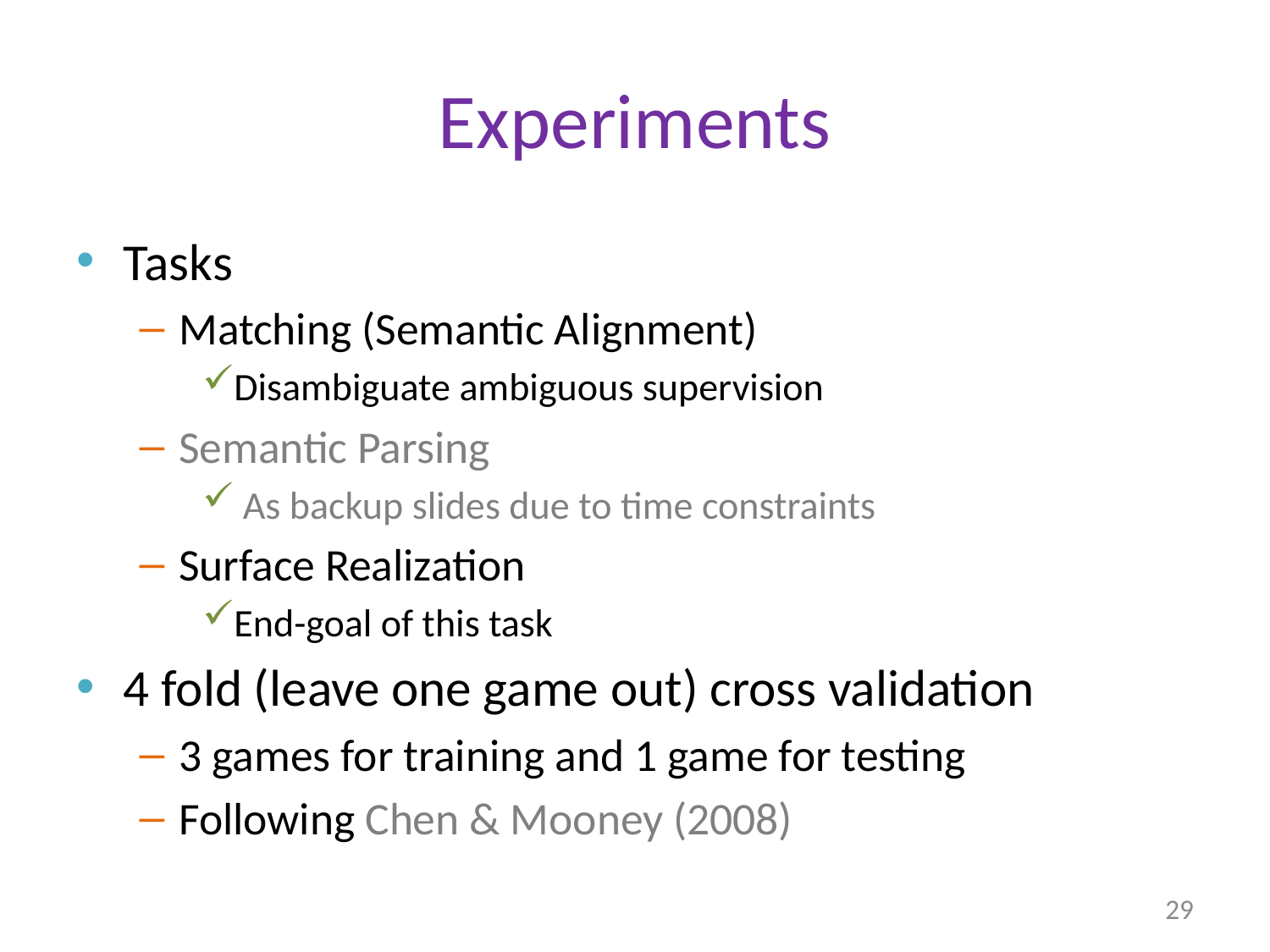

# Experiments
Tasks
Matching (Semantic Alignment)
Disambiguate ambiguous supervision
Semantic Parsing
 As backup slides due to time constraints
Surface Realization
End-goal of this task
4 fold (leave one game out) cross validation
3 games for training and 1 game for testing
Following Chen & Mooney (2008)
29